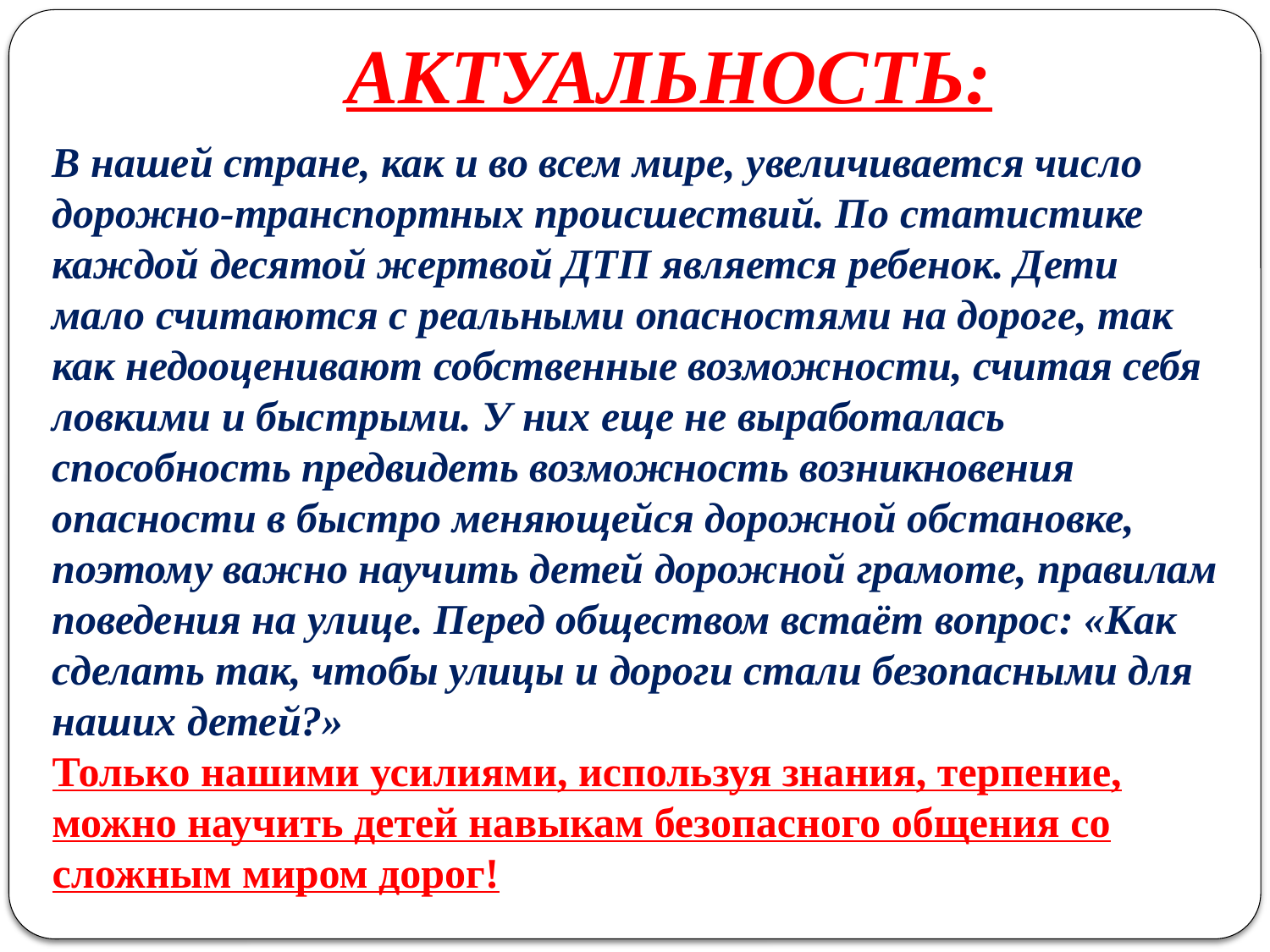

АКТУАЛЬНОСТЬ:
В нашей стране, как и во всем мире, увеличивается число дорожно-транспортных происшествий. По статистике каждой десятой жертвой ДТП является ребенок. Дети мало считаются с реальными опасностями на дороге, так как недооценивают собственные возможности, считая себя ловкими и быстрыми. У них еще не выработалась способность предвидеть возможность возникновения опасности в быстро меняющейся дорожной обстановке, поэтому важно научить детей дорожной грамоте, правилам поведения на улице. Перед обществом встаёт вопрос: «Как сделать так, чтобы улицы и дороги стали безопасными для наших детей?»
Только нашими усилиями, используя знания, терпение, можно научить детей навыкам безопасного общения со сложным миром дорог!